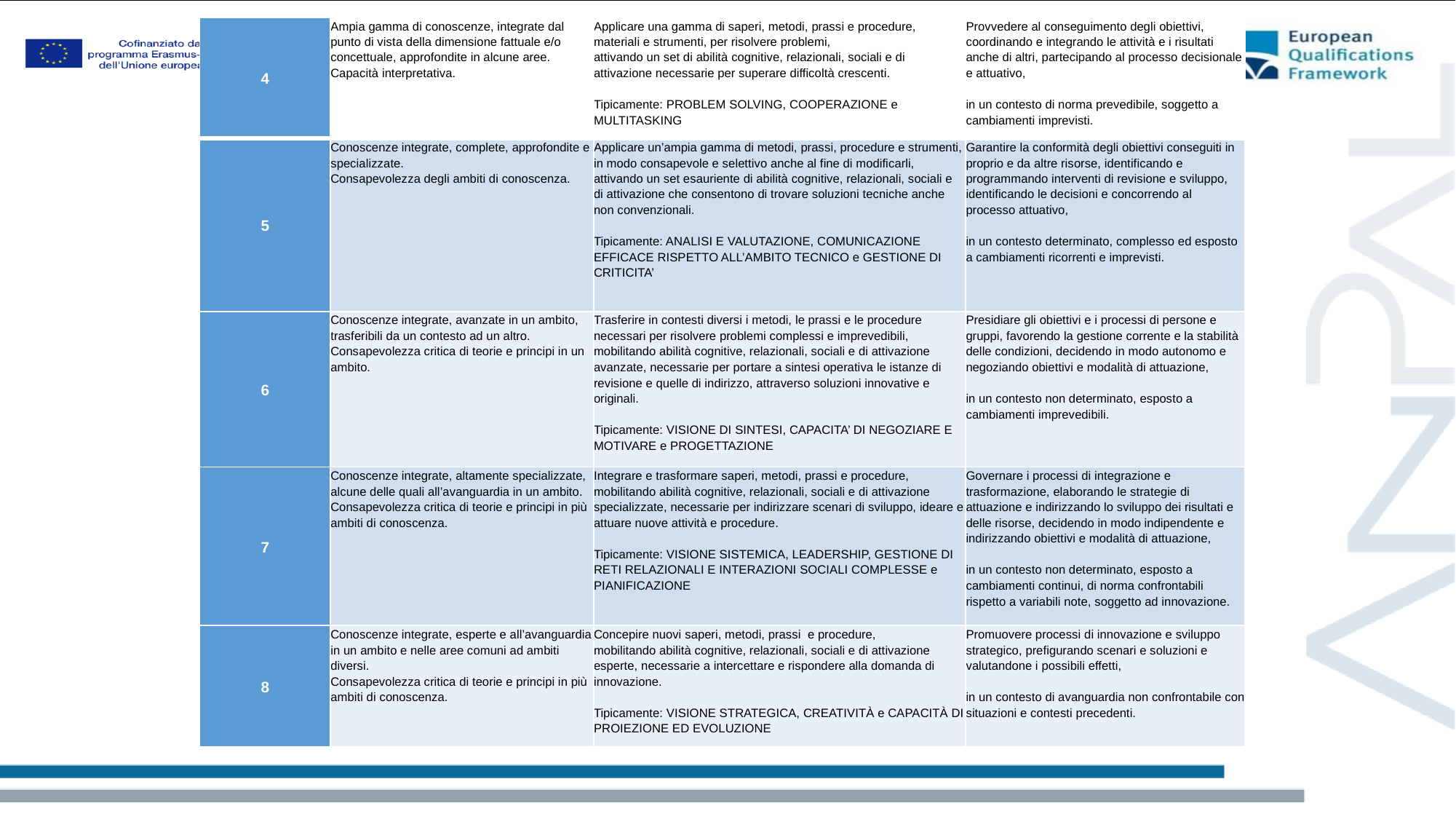

| 4 | Ampia gamma di conoscenze, integrate dal punto di vista della dimensione fattuale e/o concettuale, approfondite in alcune aree. Capacità interpretativa. | Applicare una gamma di saperi, metodi, prassi e procedure, materiali e strumenti, per risolvere problemi, attivando un set di abilità cognitive, relazionali, sociali e di attivazione necessarie per superare difficoltà crescenti.   Tipicamente: PROBLEM SOLVING, COOPERAZIONE e MULTITASKING | Provvedere al conseguimento degli obiettivi, coordinando e integrando le attività e i risultati anche di altri, partecipando al processo decisionale e attuativo,   in un contesto di norma prevedibile, soggetto a cambiamenti imprevisti. |
| --- | --- | --- | --- |
| 5 | Conoscenze integrate, complete, approfondite e specializzate. Consapevolezza degli ambiti di conoscenza. | Applicare un’ampia gamma di metodi, prassi, procedure e strumenti, in modo consapevole e selettivo anche al fine di modificarli, attivando un set esauriente di abilità cognitive, relazionali, sociali e di attivazione che consentono di trovare soluzioni tecniche anche non convenzionali.   Tipicamente: ANALISI E VALUTAZIONE, COMUNICAZIONE EFFICACE RISPETTO ALL’AMBITO TECNICO e GESTIONE DI CRITICITA’ | Garantire la conformità degli obiettivi conseguiti in proprio e da altre risorse, identificando e programmando interventi di revisione e sviluppo, identificando le decisioni e concorrendo al processo attuativo,   in un contesto determinato, complesso ed esposto a cambiamenti ricorrenti e imprevisti. |
| 6 | Conoscenze integrate, avanzate in un ambito, trasferibili da un contesto ad un altro. Consapevolezza critica di teorie e principi in un ambito. | Trasferire in contesti diversi i metodi, le prassi e le procedure necessari per risolvere problemi complessi e imprevedibili, mobilitando abilità cognitive, relazionali, sociali e di attivazione avanzate, necessarie per portare a sintesi operativa le istanze di revisione e quelle di indirizzo, attraverso soluzioni innovative e originali.   Tipicamente: VISIONE DI SINTESI, CAPACITA’ DI NEGOZIARE E MOTIVARE e PROGETTAZIONE | Presidiare gli obiettivi e i processi di persone e gruppi, favorendo la gestione corrente e la stabilità delle condizioni, decidendo in modo autonomo e negoziando obiettivi e modalità di attuazione,   in un contesto non determinato, esposto a cambiamenti imprevedibili. |
| 7 | Conoscenze integrate, altamente specializzate, alcune delle quali all’avanguardia in un ambito. Consapevolezza critica di teorie e principi in più ambiti di conoscenza. | Integrare e trasformare saperi, metodi, prassi e procedure, mobilitando abilità cognitive, relazionali, sociali e di attivazione specializzate, necessarie per indirizzare scenari di sviluppo, ideare e attuare nuove attività e procedure.   Tipicamente: VISIONE SISTEMICA, LEADERSHIP, GESTIONE DI RETI RELAZIONALI E INTERAZIONI SOCIALI COMPLESSE e PIANIFICAZIONE | Governare i processi di integrazione e trasformazione, elaborando le strategie di attuazione e indirizzando lo sviluppo dei risultati e delle risorse, decidendo in modo indipendente e indirizzando obiettivi e modalità di attuazione,   in un contesto non determinato, esposto a cambiamenti continui, di norma confrontabili rispetto a variabili note, soggetto ad innovazione. |
| 8 | Conoscenze integrate, esperte e all’avanguardia in un ambito e nelle aree comuni ad ambiti diversi. Consapevolezza critica di teorie e principi in più ambiti di conoscenza. | Concepire nuovi saperi, metodi, prassi e procedure, mobilitando abilità cognitive, relazionali, sociali e di attivazione esperte, necessarie a intercettare e rispondere alla domanda di innovazione.   Tipicamente: VISIONE STRATEGICA, CREATIVITÀ e CAPACITÀ DI PROIEZIONE ED EVOLUZIONE | Promuovere processi di innovazione e sviluppo strategico, prefigurando scenari e soluzioni e valutandone i possibili effetti,   in un contesto di avanguardia non confrontabile con situazioni e contesti precedenti. |